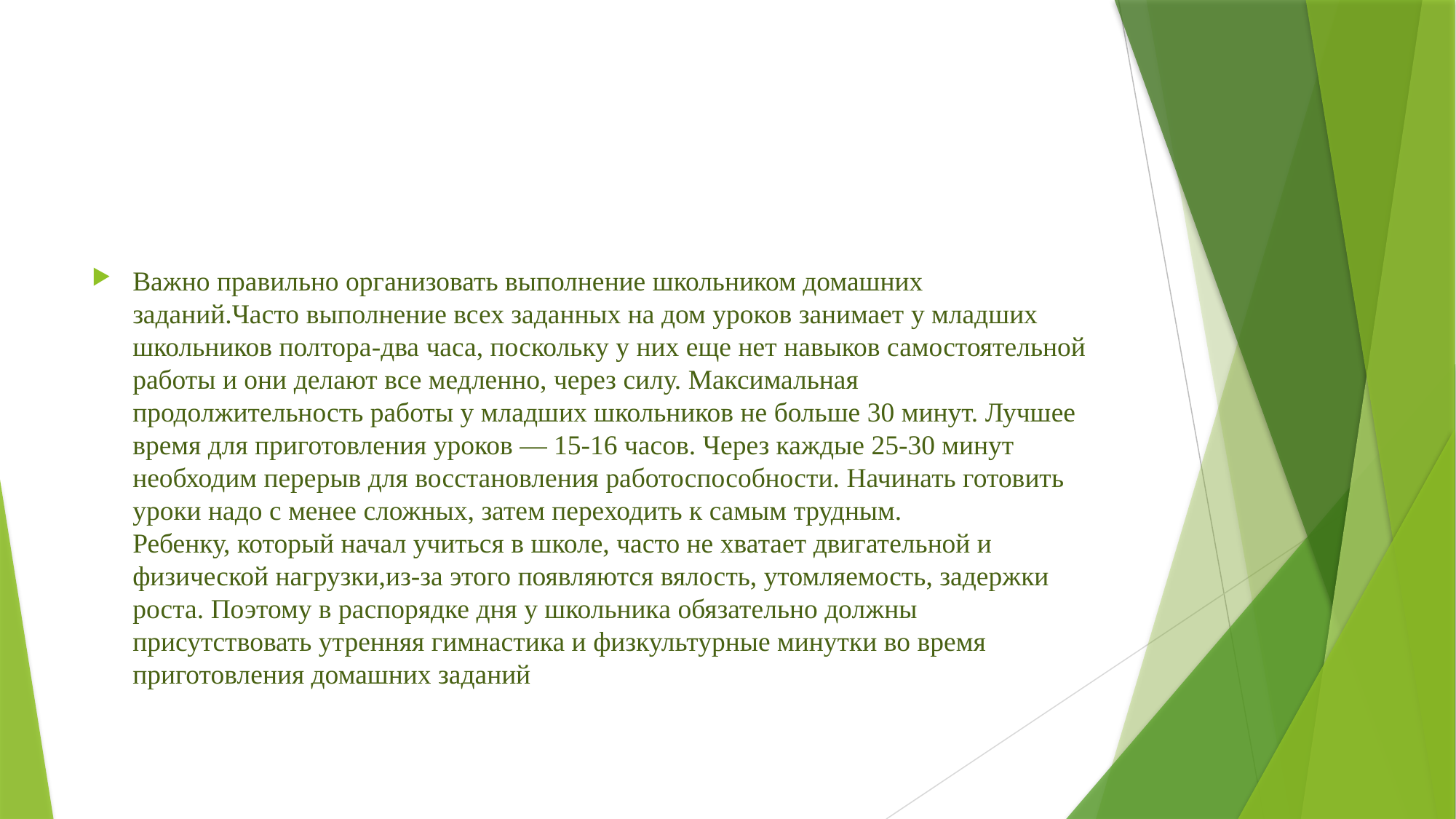

#
Важно правильно организовать выполнение школьником домашних заданий.Часто выполнение всех заданных на дом уроков занимает у младших школьников полтора-два часа, поскольку у них еще нет навыков самостоятельной работы и они делают все медленно, через силу. Максимальная продолжительность работы у младших школьников не больше 30 минут. Лучшее время для приготовления уроков — 15-16 часов. Через каждые 25-30 минут необходим перерыв для восстановления работоспособности. Начинать готовить уроки надо с менее сложных, затем переходить к самым трудным.
Ребенку, который начал учиться в школе, часто не хватает двигательной и физической нагрузки,из-за этого появляются вялость, утомляемость, задержки роста. Поэтому в распорядке дня у школьника обязательно должны присутствовать утренняя гимнастика и физкультурные минутки во время приготовления домашних заданий